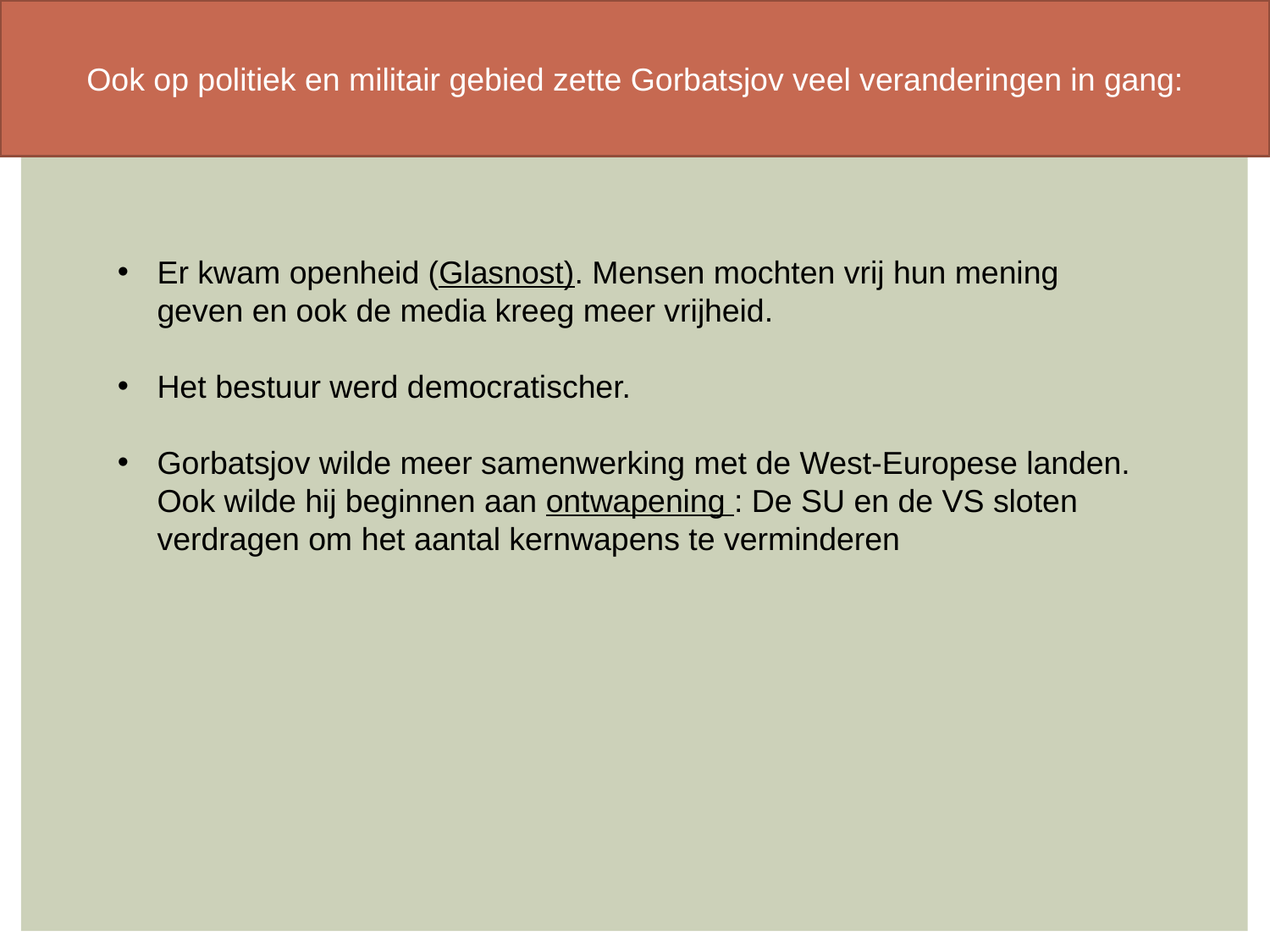

Ook op politiek en militair gebied zette Gorbatsjov veel veranderingen in gang:
Er kwam openheid (Glasnost). Mensen mochten vrij hun mening geven en ook de media kreeg meer vrijheid.

Het bestuur werd democratischer.

Gorbatsjov wilde meer samenwerking met de West-Europese landen. Ook wilde hij beginnen aan ontwapening : De SU en de VS sloten verdragen om het aantal kernwapens te verminderen